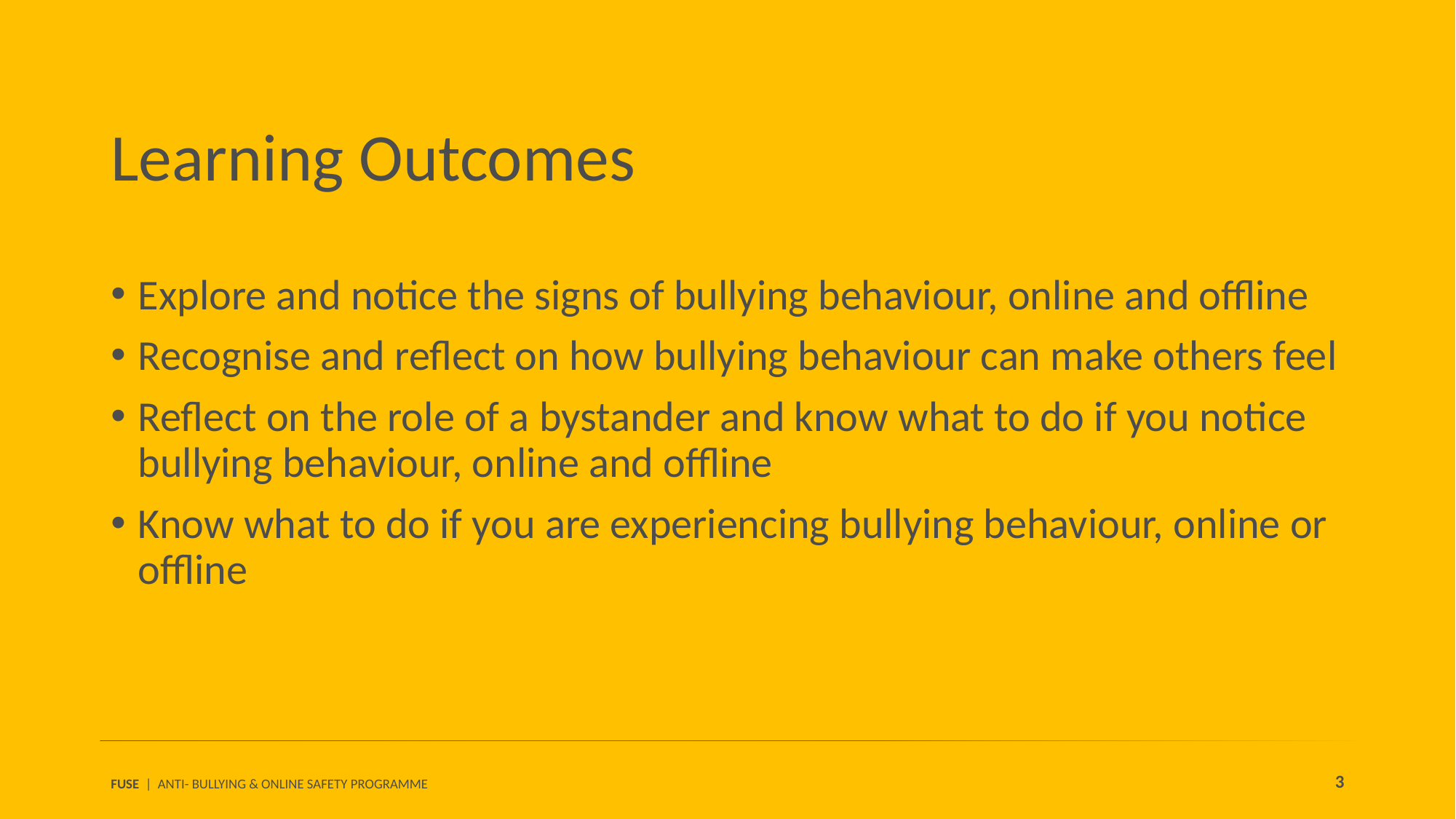

Learning Outcomes
Explore and notice the signs of bullying behaviour, online and offline
Recognise and reflect on how bullying behaviour can make others feel
Reflect on the role of a bystander and know what to do if you notice bullying behaviour, online and offline
Know what to do if you are experiencing bullying behaviour, online or offline
3